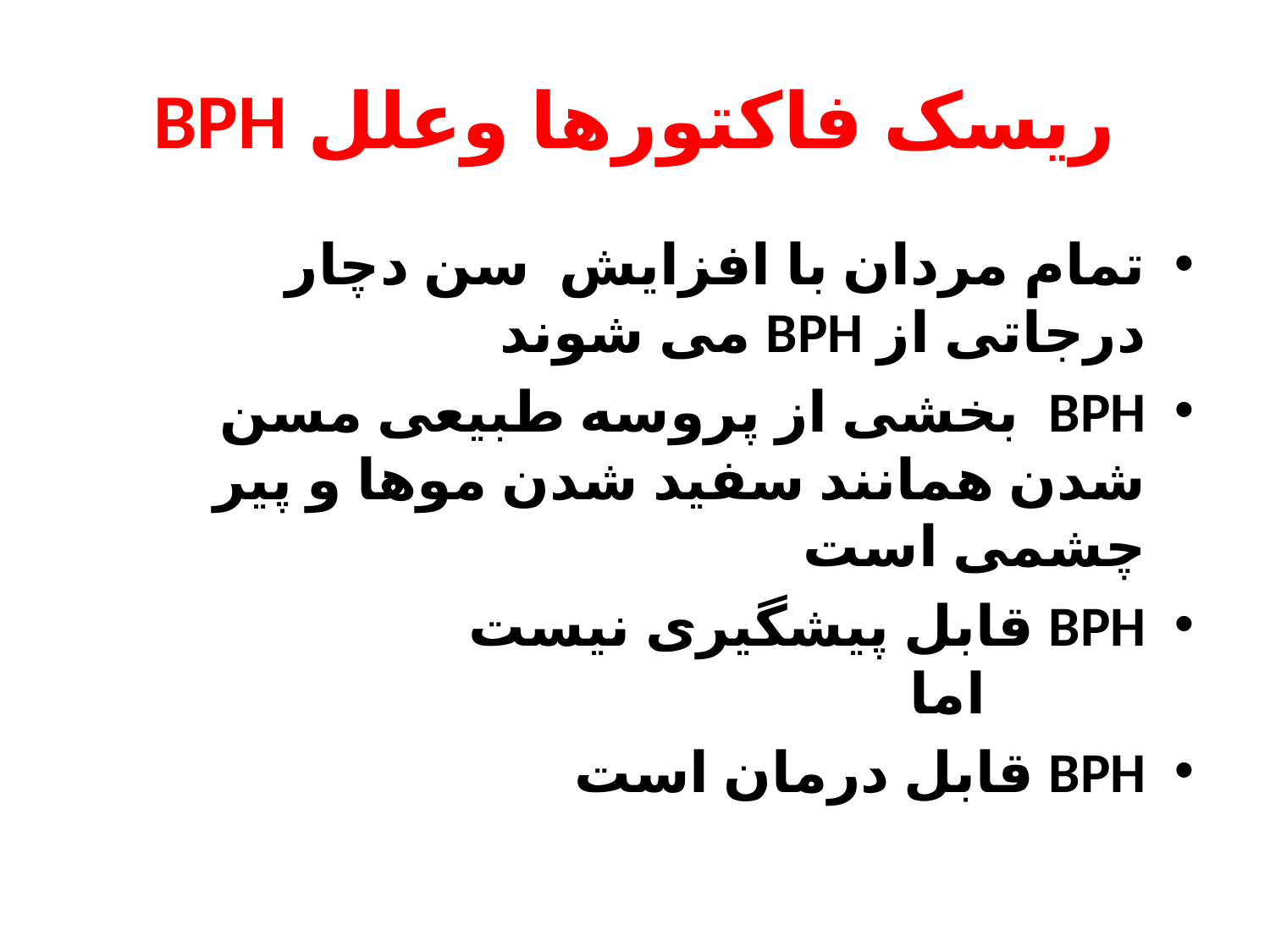

# ریسک فاکتورها وعلل BPH
تمام مردان با افزایش  سن دچار درجاتی از BPH می شوند
BPH  بخشی از پروسه طبیعی مسن شدن همانند سفید شدن موها و پیر چشمی است
BPH قابل پیشگیری نیست                                      اما
BPH قابل درمان است